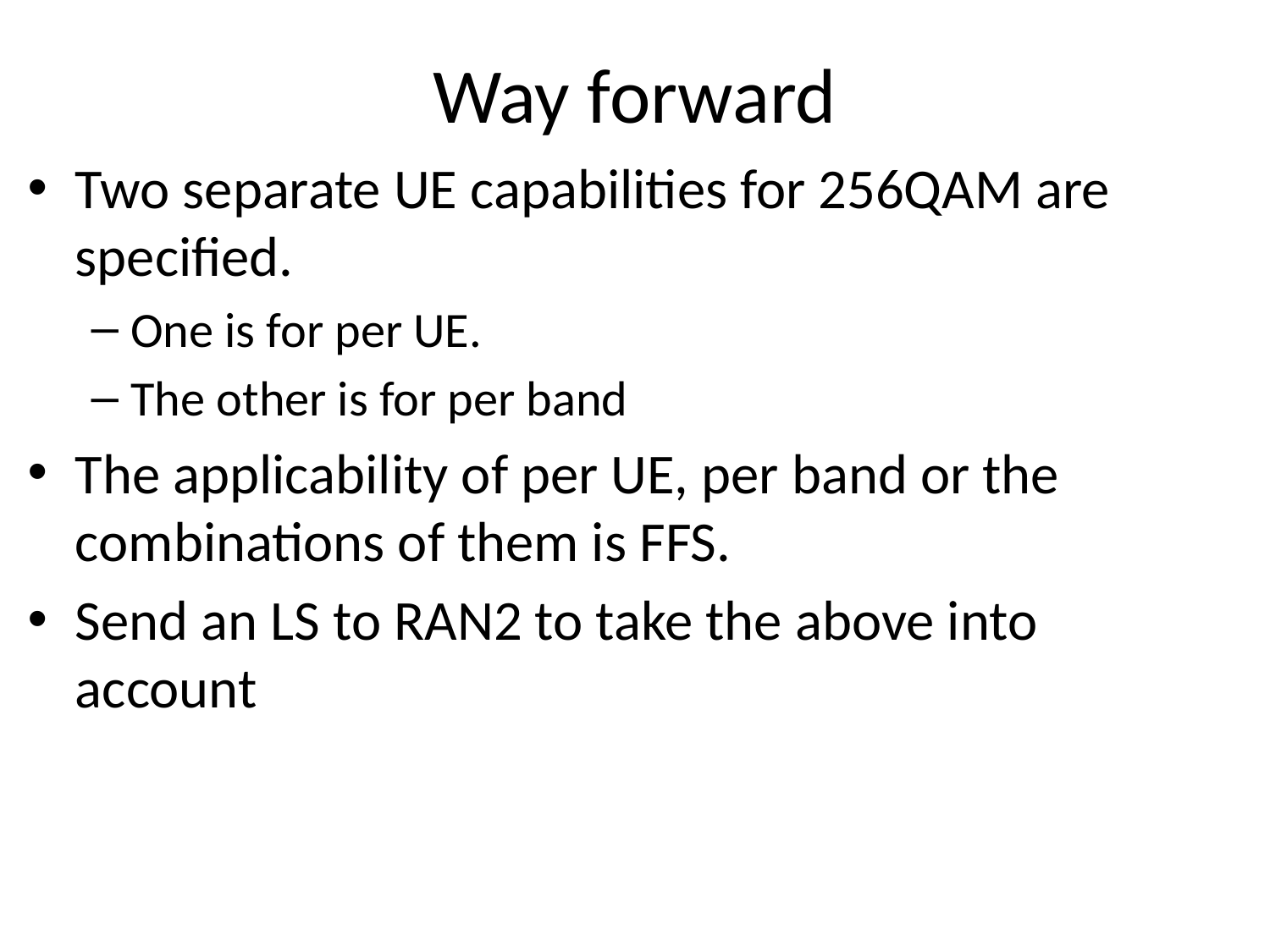

# Way forward
Two separate UE capabilities for 256QAM are specified.
One is for per UE.
The other is for per band
The applicability of per UE, per band or the combinations of them is FFS.
Send an LS to RAN2 to take the above into account